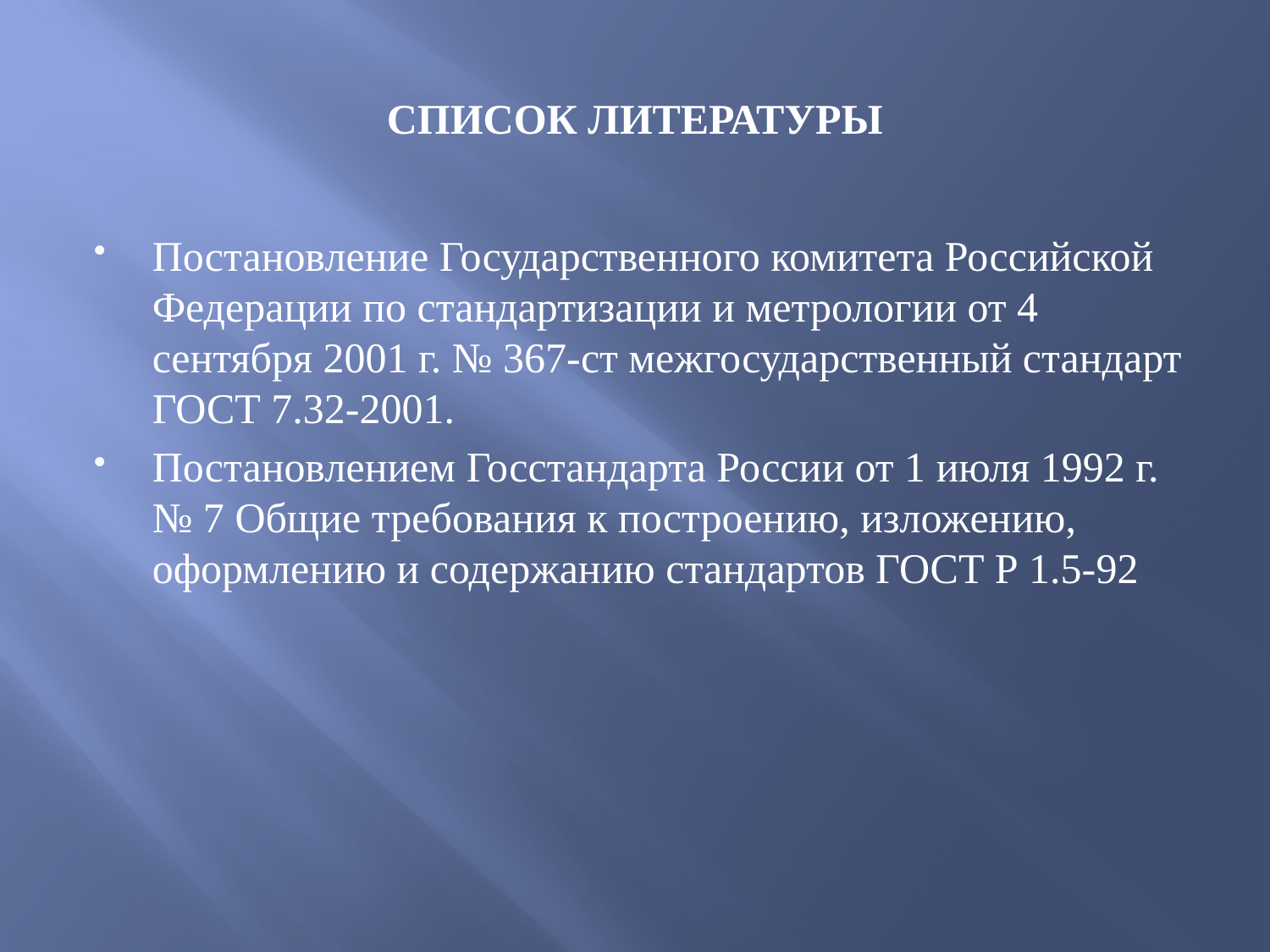

# СПИСОК ЛИТЕРАТУРЫ
Постановление Государственного комитета Российской Федерации по стандартизации и метрологии от 4 сентября 2001 г. № 367-ст межгосударственный стандарт ГОСТ 7.32-2001.
Постановлением Госстандарта России от 1 июля 1992 г. № 7 Общие требования к построению, изложению, оформлению и содержанию стандартов ГОСТ Р 1.5-92